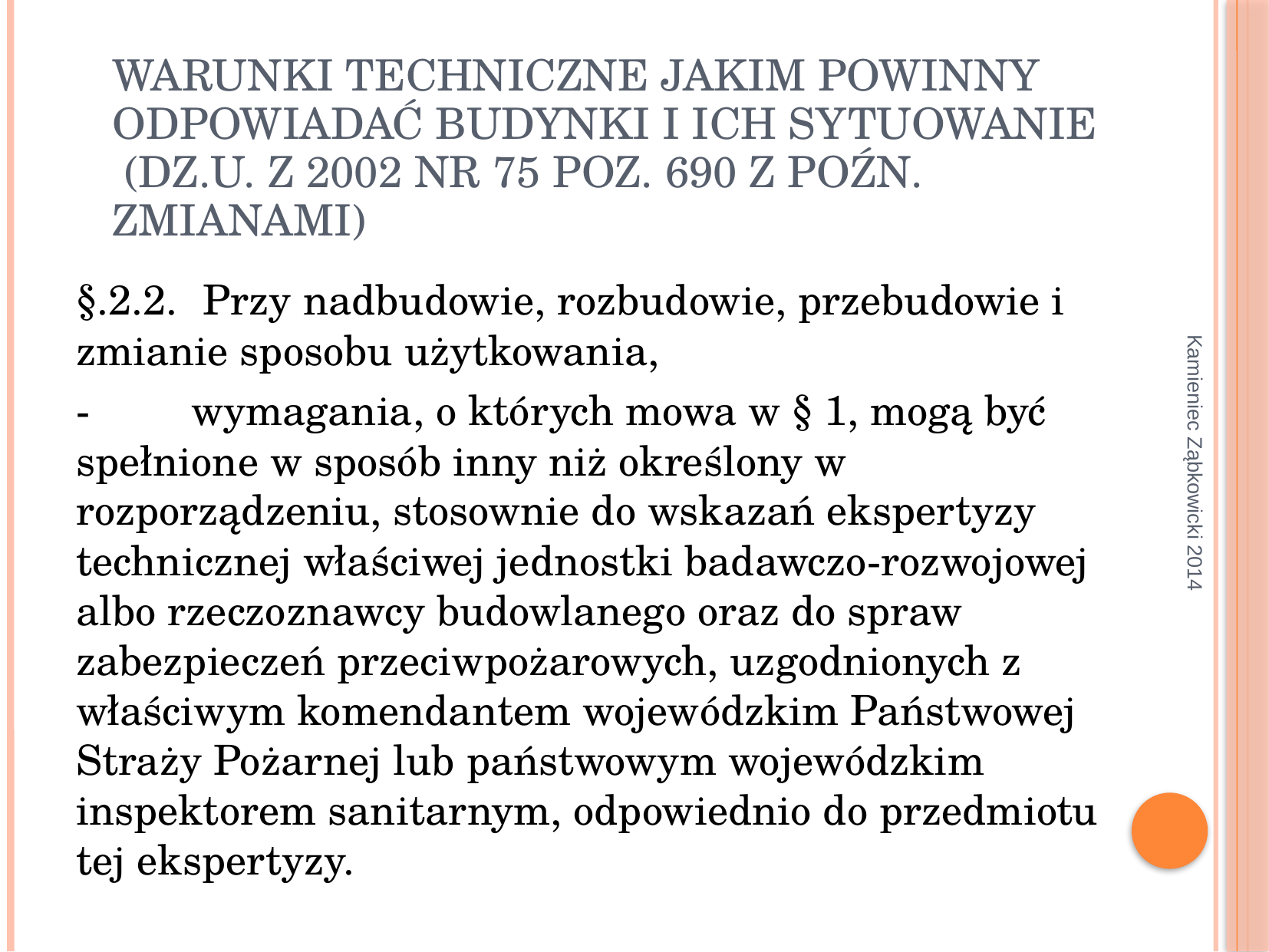

# Warunki techniczne jakim powinny odpowiadać budynki i ich sytuowanie (Dz.U. z 2002 Nr 75 poz. 690 z poźn. zmianami)
§.2.2.  Przy nadbudowie, rozbudowie, przebudowie i zmianie sposobu użytkowania,
-	wymagania, o których mowa w § 1, mogą być spełnione w sposób inny niż określony w rozporządzeniu, stosownie do wskazań ekspertyzy technicznej właściwej jednostki badawczo-rozwojowej albo rzeczoznawcy budowlanego oraz do spraw zabezpieczeń przeciwpożarowych, uzgodnionych z właściwym komendantem wojewódzkim Państwowej Straży Pożarnej lub państwowym wojewódzkim inspektorem sanitarnym, odpowiednio do przedmiotu tej ekspertyzy.

Kamieniec Ząbkowicki 2014